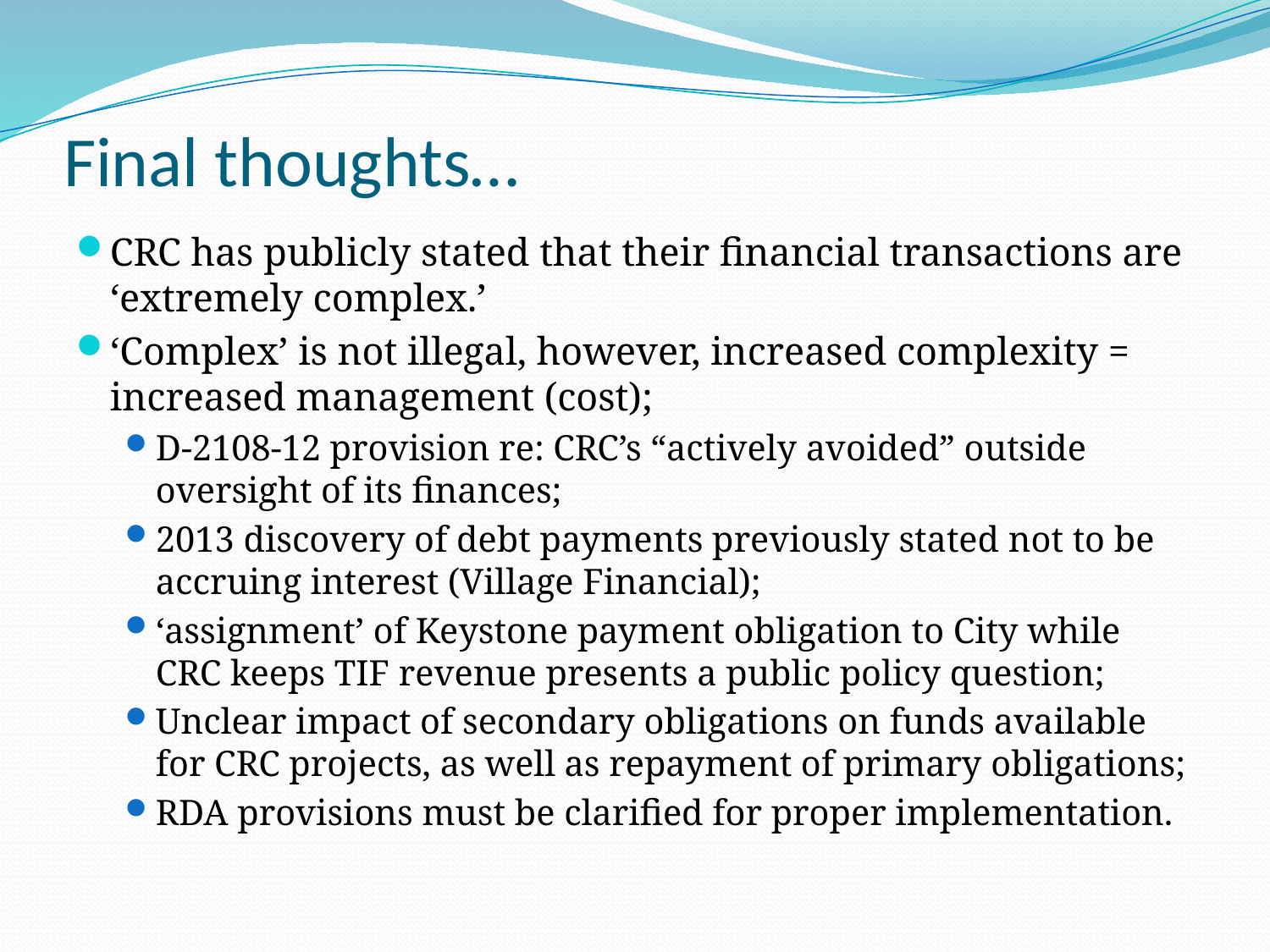

# Final thoughts…
CRC has publicly stated that their financial transactions are ‘extremely complex.’
‘Complex’ is not illegal, however, increased complexity = increased management (cost);
D-2108-12 provision re: CRC’s “actively avoided” outside oversight of its finances;
2013 discovery of debt payments previously stated not to be accruing interest (Village Financial);
‘assignment’ of Keystone payment obligation to City while CRC keeps TIF revenue presents a public policy question;
Unclear impact of secondary obligations on funds available for CRC projects, as well as repayment of primary obligations;
RDA provisions must be clarified for proper implementation.